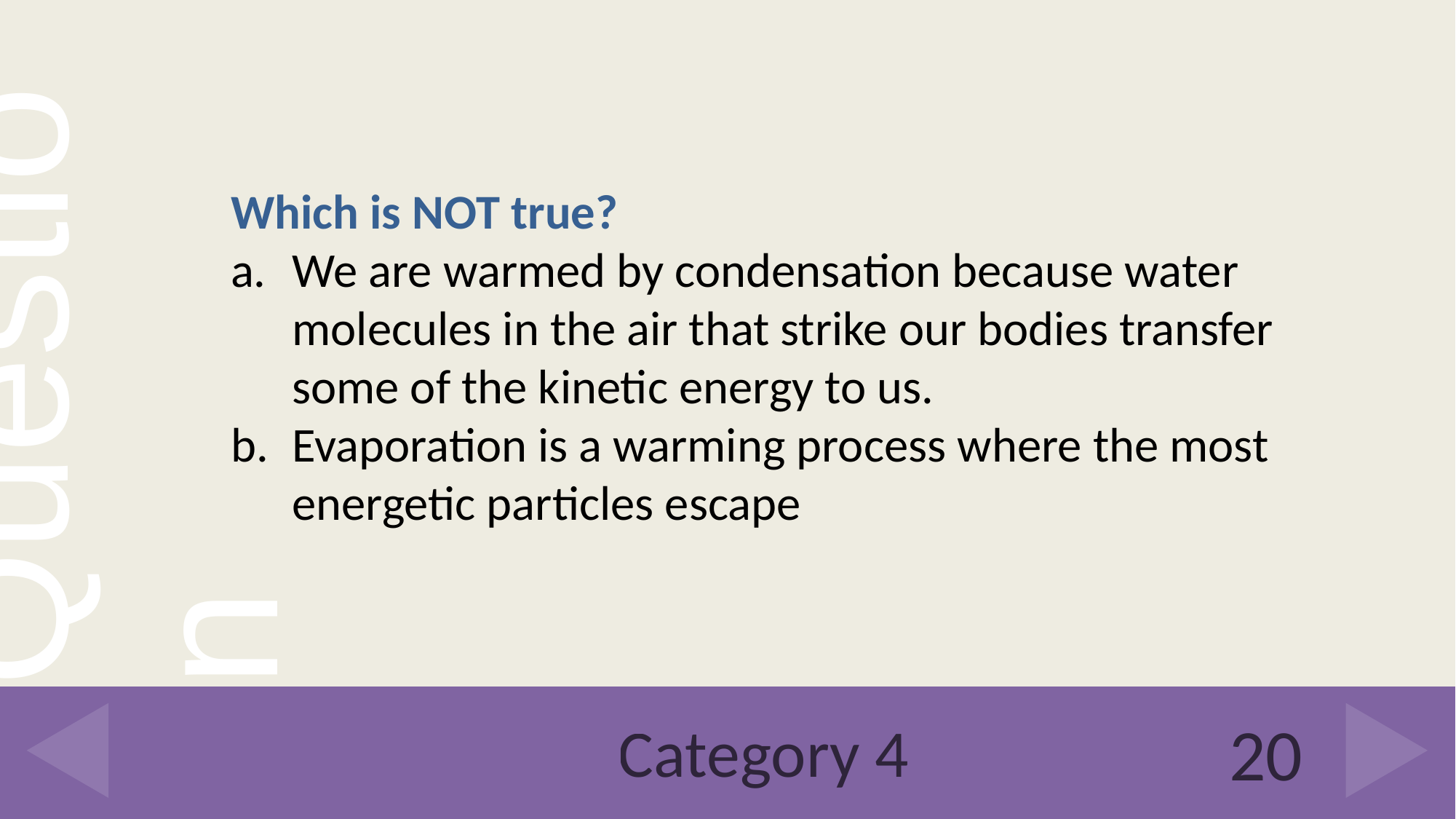

Which is NOT true?
We are warmed by condensation because water molecules in the air that strike our bodies transfer some of the kinetic energy to us.
Evaporation is a warming process where the most energetic particles escape

# Category 4
20